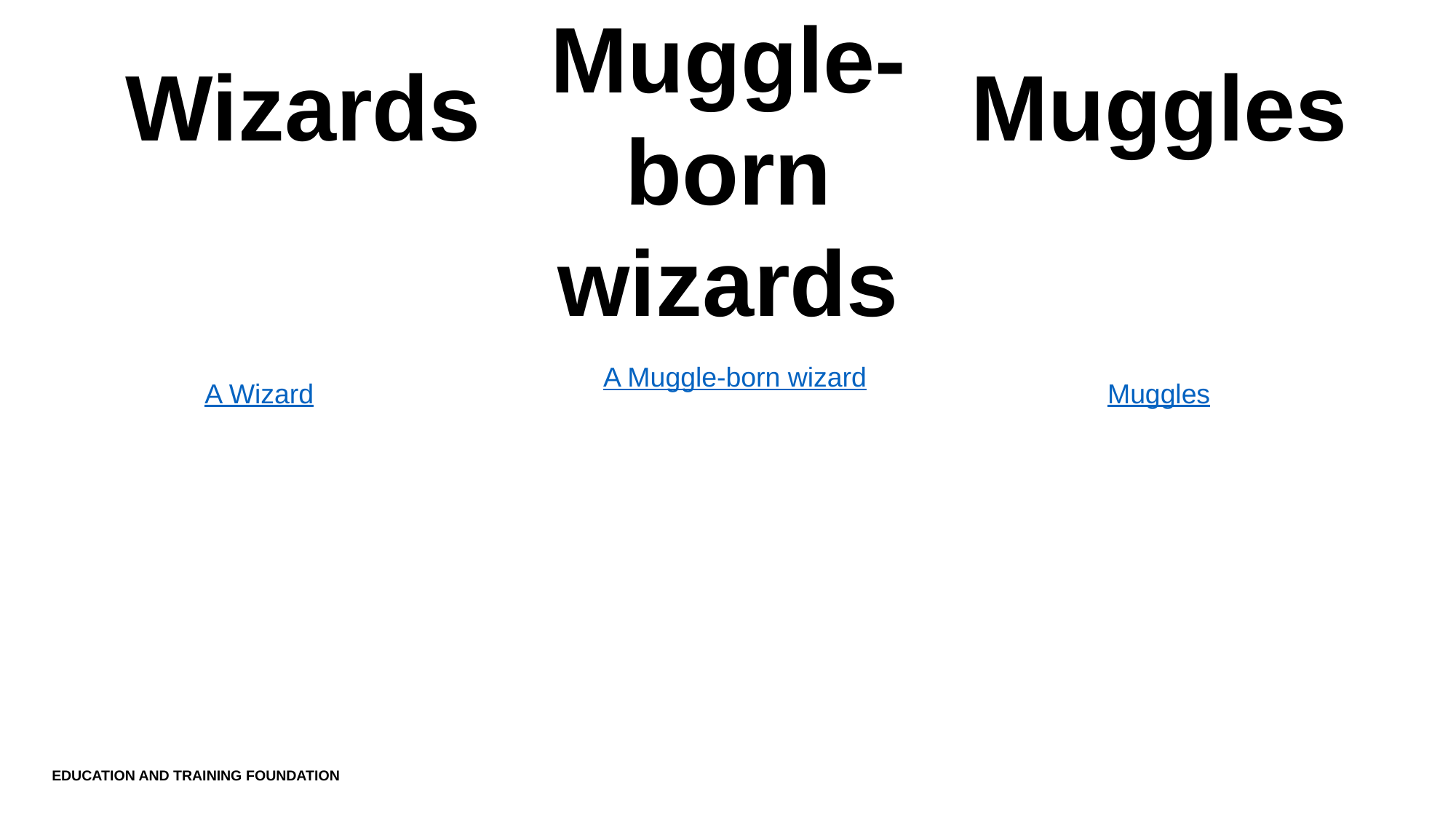

Muggle-
born wizards
# Wizards                   Muggles
A Muggle-born wizard
A Wizard
Muggles
EDUCATION AND TRAINING FOUNDATION